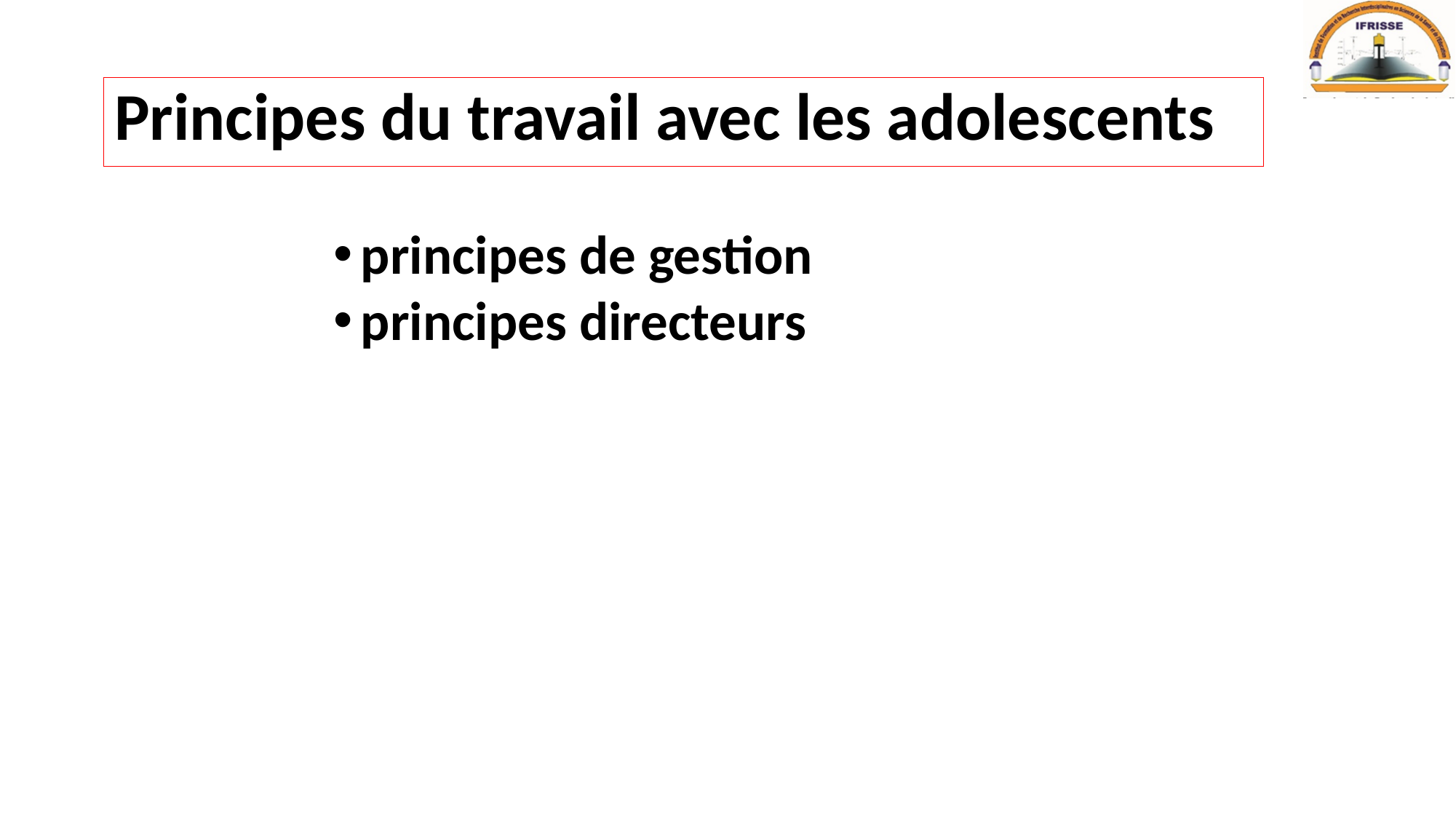

# Principes du travail avec les adolescents
principes de gestion
principes directeurs